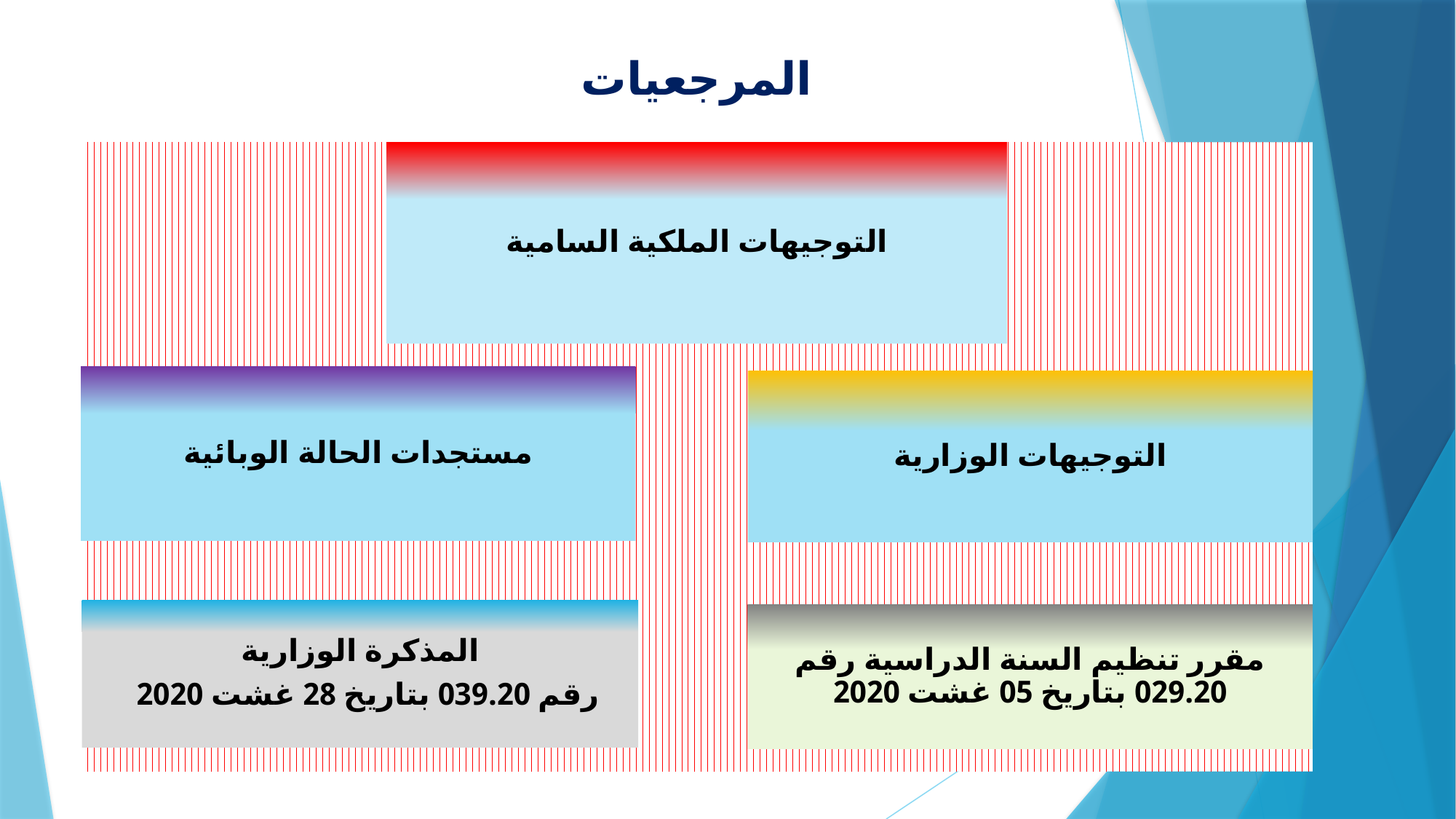

# المرجعيات
التوجيهات الملكية السامية
التوجيهات الوزارية
مقرر تنظيم السنة الدراسية رقم 029.20 بتاريخ 05 غشت 2020
مستجدات الحالة الوبائية
المذكرة الوزارية
رقم 039.20 بتاريخ 28 غشت 2020